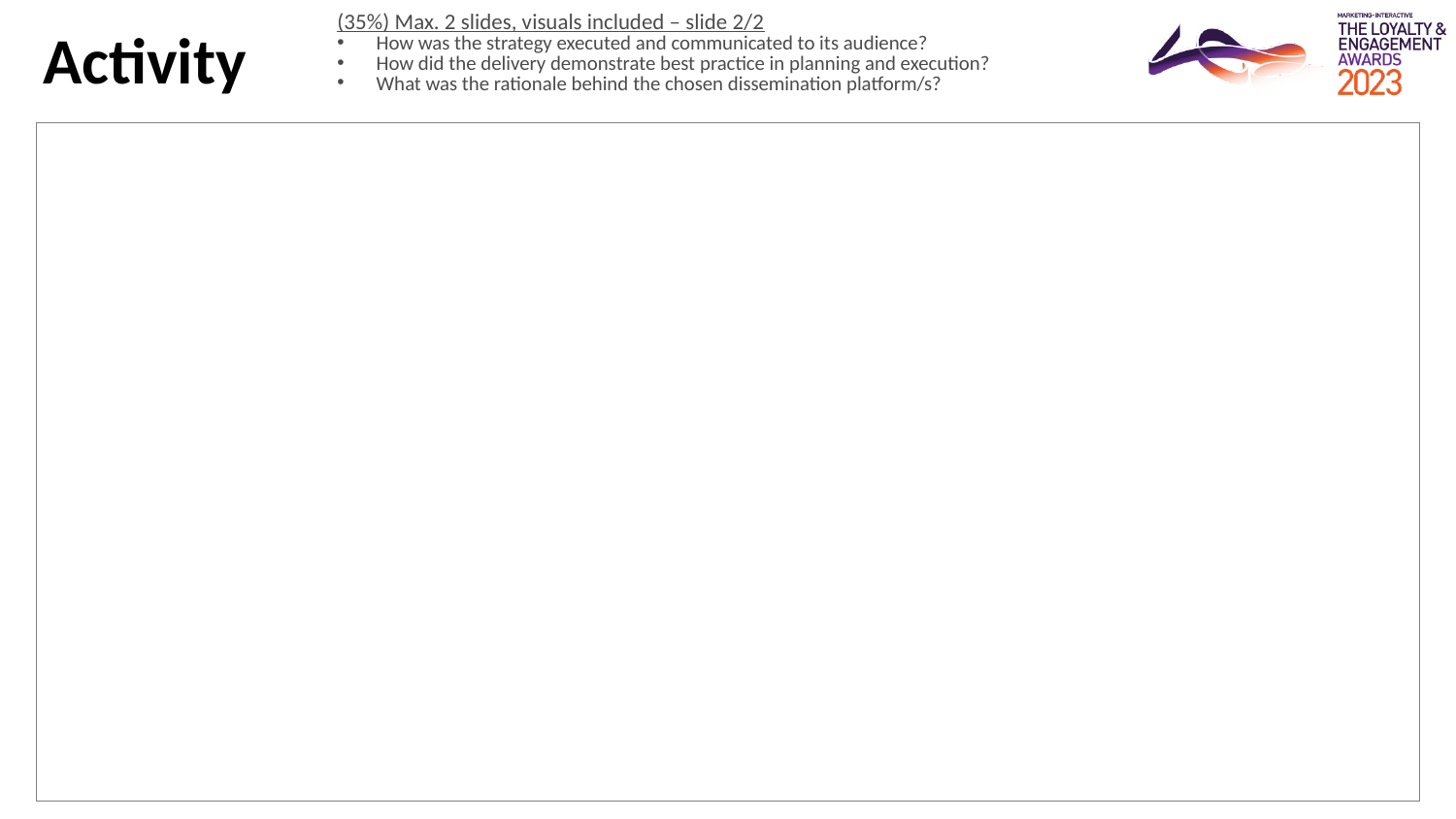

(35%) Max. 2 slides, visuals included – slide 2/2
 How was the strategy executed and communicated to its audience?
 How did the delivery demonstrate best practice in planning and execution?
 What was the rationale behind the chosen dissemination platform/s?
Activity
|  |
| --- |